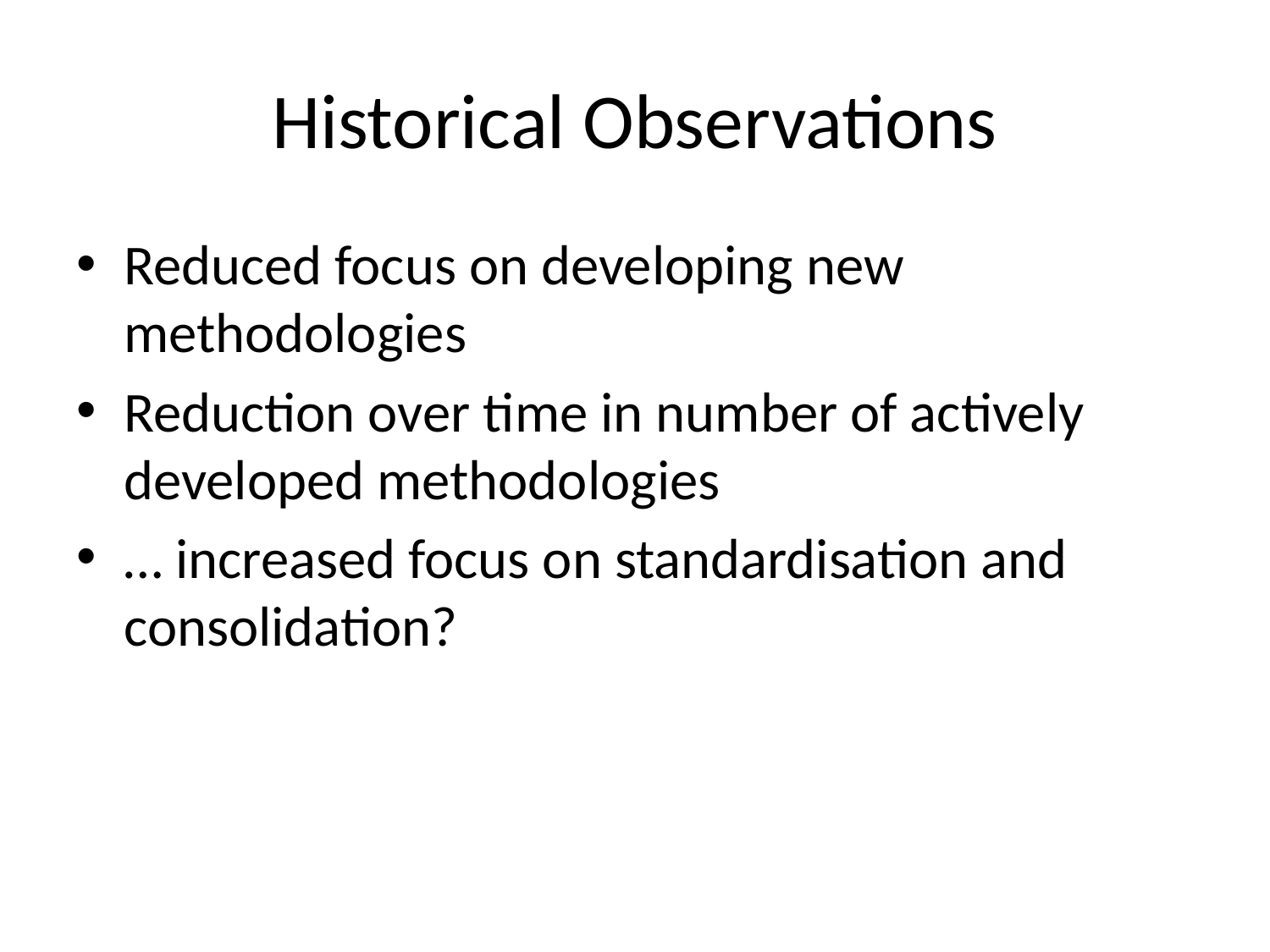

# Historical Observations
Reduced focus on developing new methodologies
Reduction over time in number of actively developed methodologies
… increased focus on standardisation and consolidation?